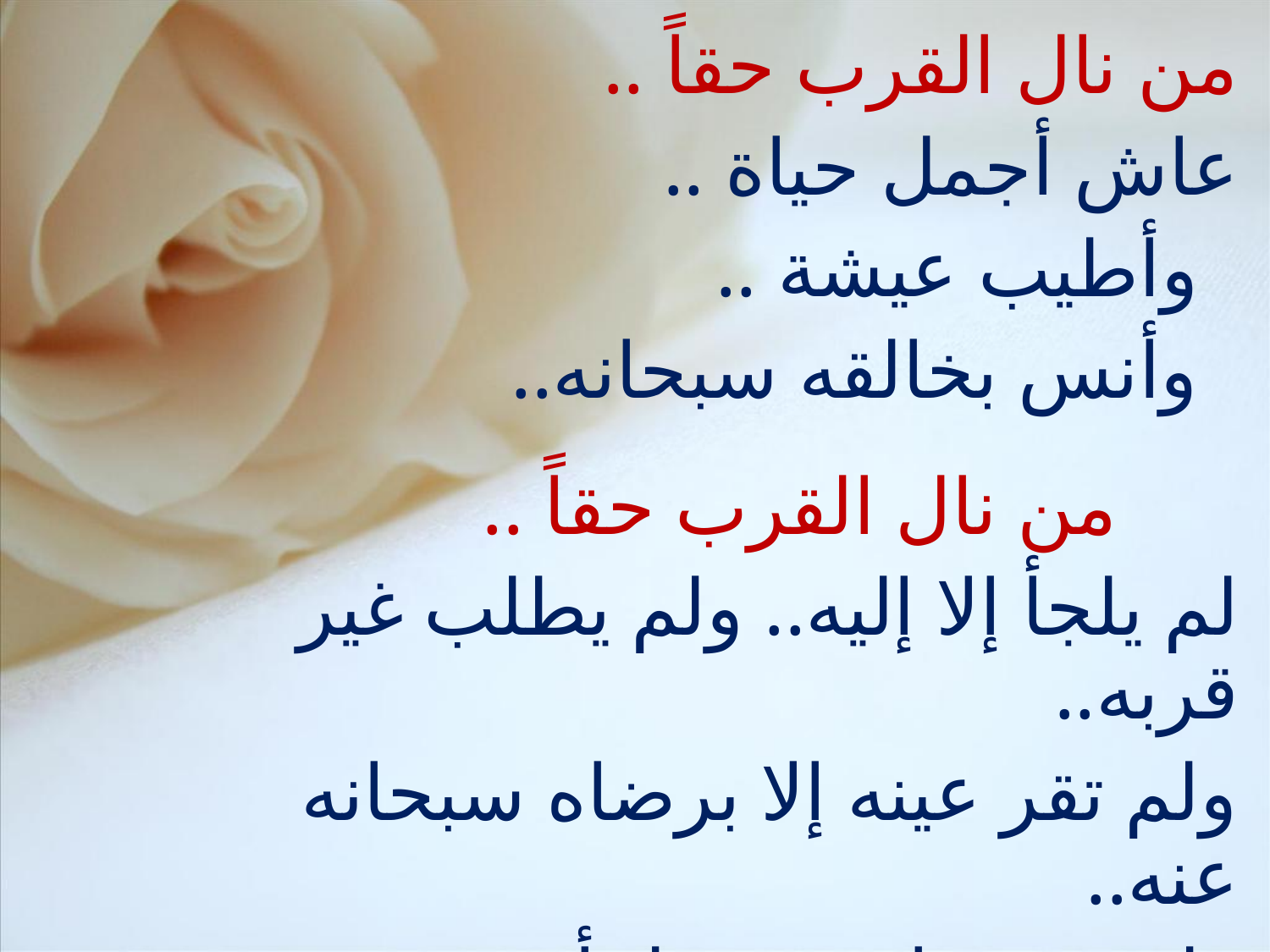

من نال القرب حقاً ..
عاش أجمل حياة ..
  وأطيب عيشة ..
  وأنس بخالقه سبحانه..

      من نال القرب حقاً ..
لم يلجأ إلا إليه.. ولم يطلب غير قربه..
ولم تقر عينه إلا برضاه سبحانه عنه..
ولم يجد ما يروي ظمأه ويشفي صدره ويسد حاجته إلا عند عتبات بابه سبحانه ..